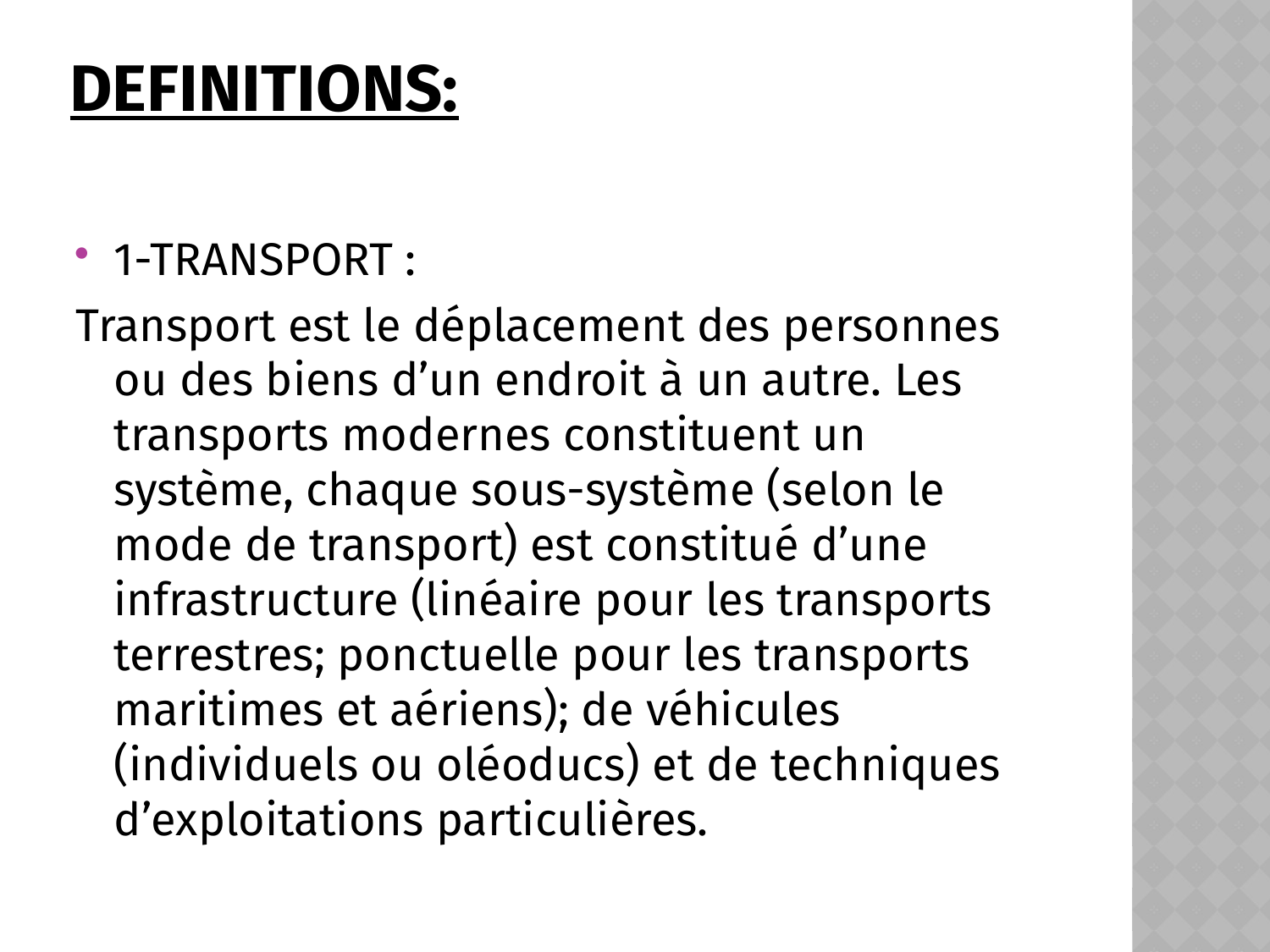

# DEFINITIONS:
1-TRANSPORT :
Transport est le déplacement des personnes ou des biens d’un endroit à un autre. Les transports modernes constituent un système, chaque sous-système (selon le mode de transport) est constitué d’une infrastructure (linéaire pour les transports terrestres; ponctuelle pour les transports maritimes et aériens); de véhicules (individuels ou oléoducs) et de techniques d’exploitations particulières.